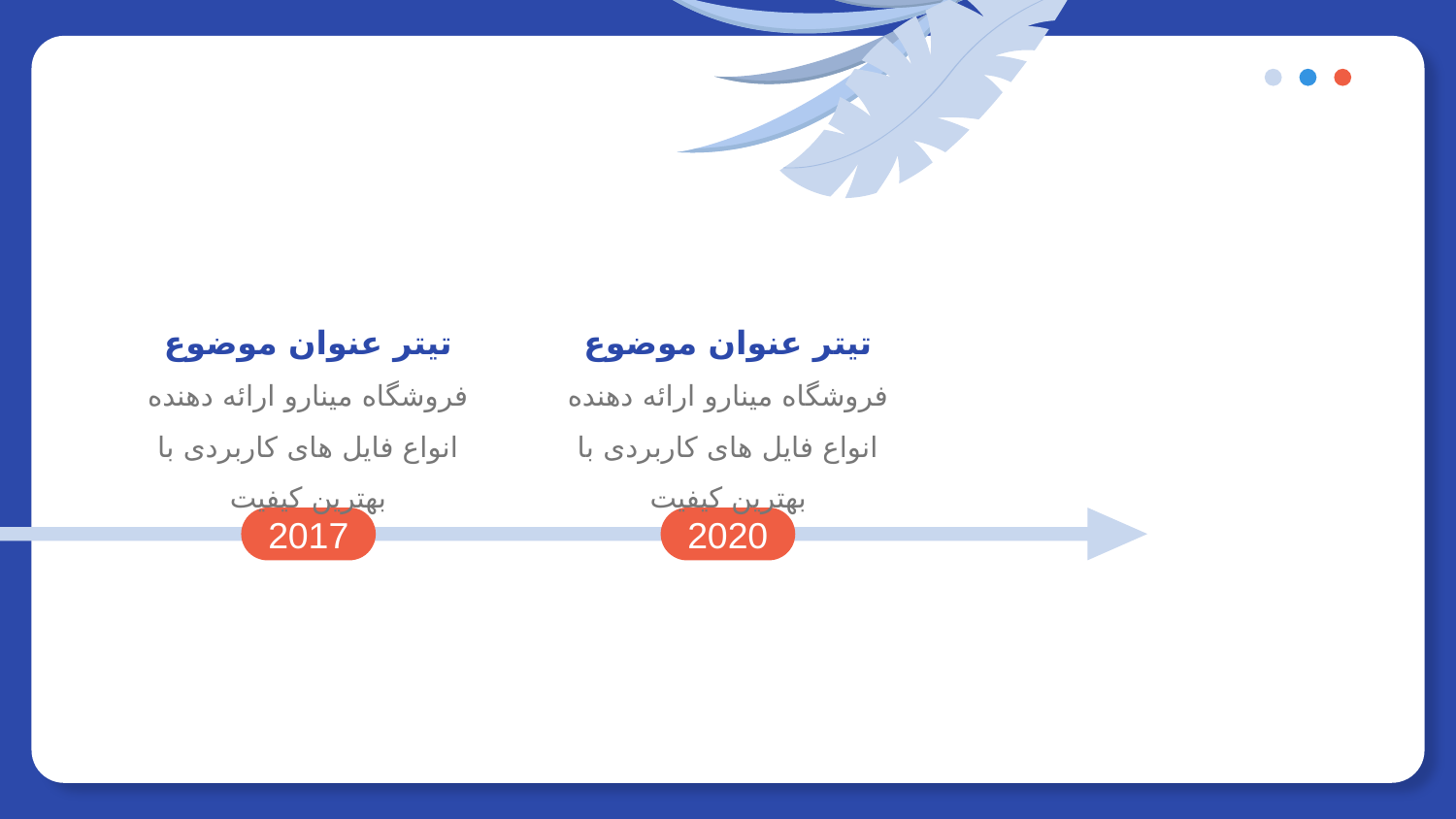

تیتر عنوان موضوع
فروشگاه مینارو ارائه دهنده انواع فایل های کاربردی با بهترین کیفیت
تیتر عنوان موضوع
فروشگاه مینارو ارائه دهنده انواع فایل های کاربردی با بهترین کیفیت

2017
2020